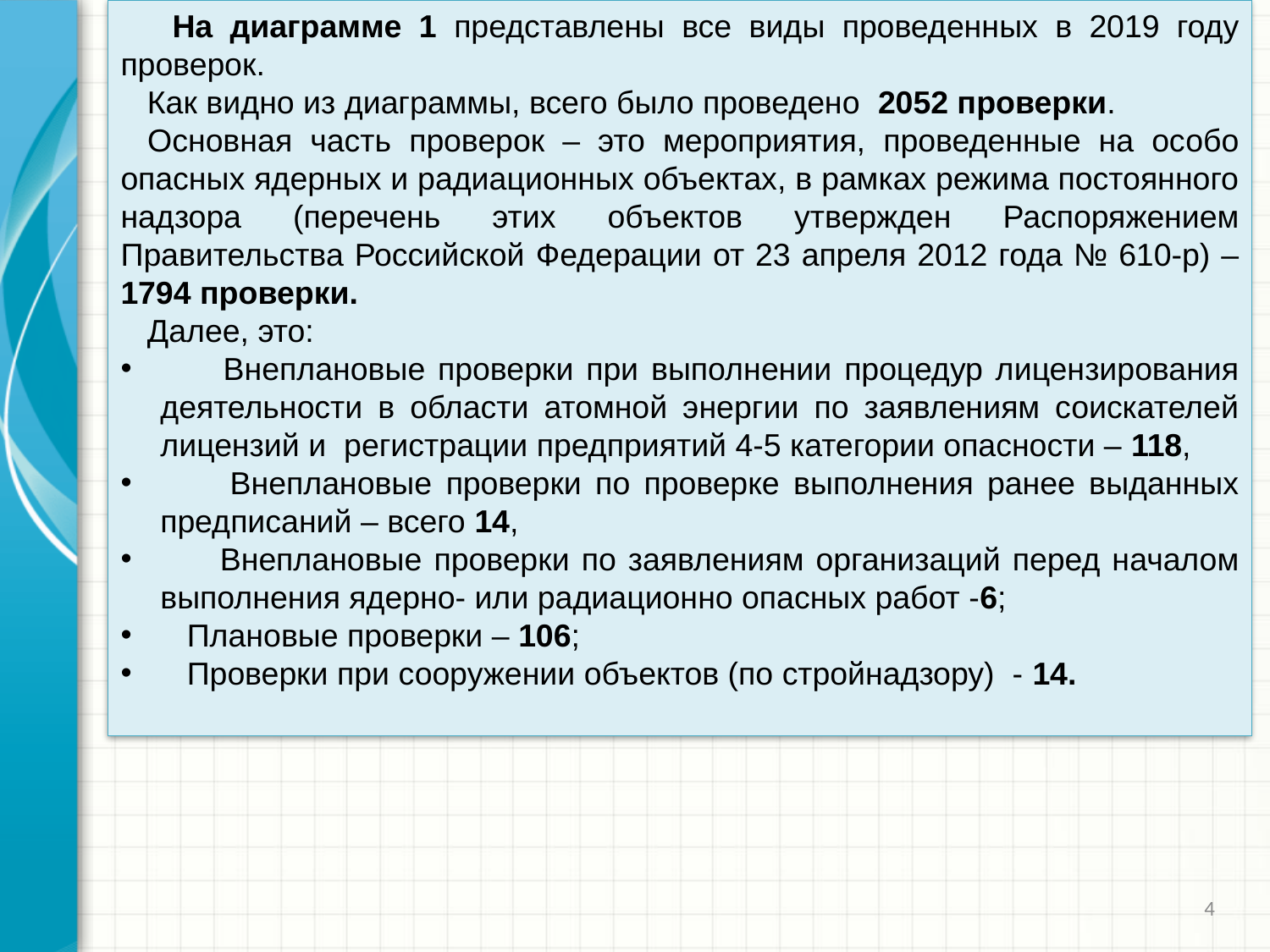

На диаграмме 1 представлены все виды проведенных в 2019 году проверок.
   Как видно из диаграммы, всего было проведено  2052 проверки.
  Основная часть проверок – это мероприятия, проведенные на особо опасных ядерных и радиационных объектах, в рамках режима постоянного надзора (перечень этих объектов утвержден Распоряжением Правительства Российской Федерации от 23 апреля 2012 года № 610-р) – 1794 проверки.
   Далее, это:
     Внеплановые проверки при выполнении процедур лицензирования деятельности в области атомной энергии по заявлениям соискателей лицензий и  регистрации предприятий 4-5 категории опасности – 118,
     Внеплановые проверки по проверке выполнения ранее выданных предписаний – всего 14,
     Внеплановые проверки по заявлениям организаций перед началом выполнения ядерно- или радиационно опасных работ -6;
   Плановые проверки – 106;
   Проверки при сооружении объектов (по стройнадзору)  - 14.

4